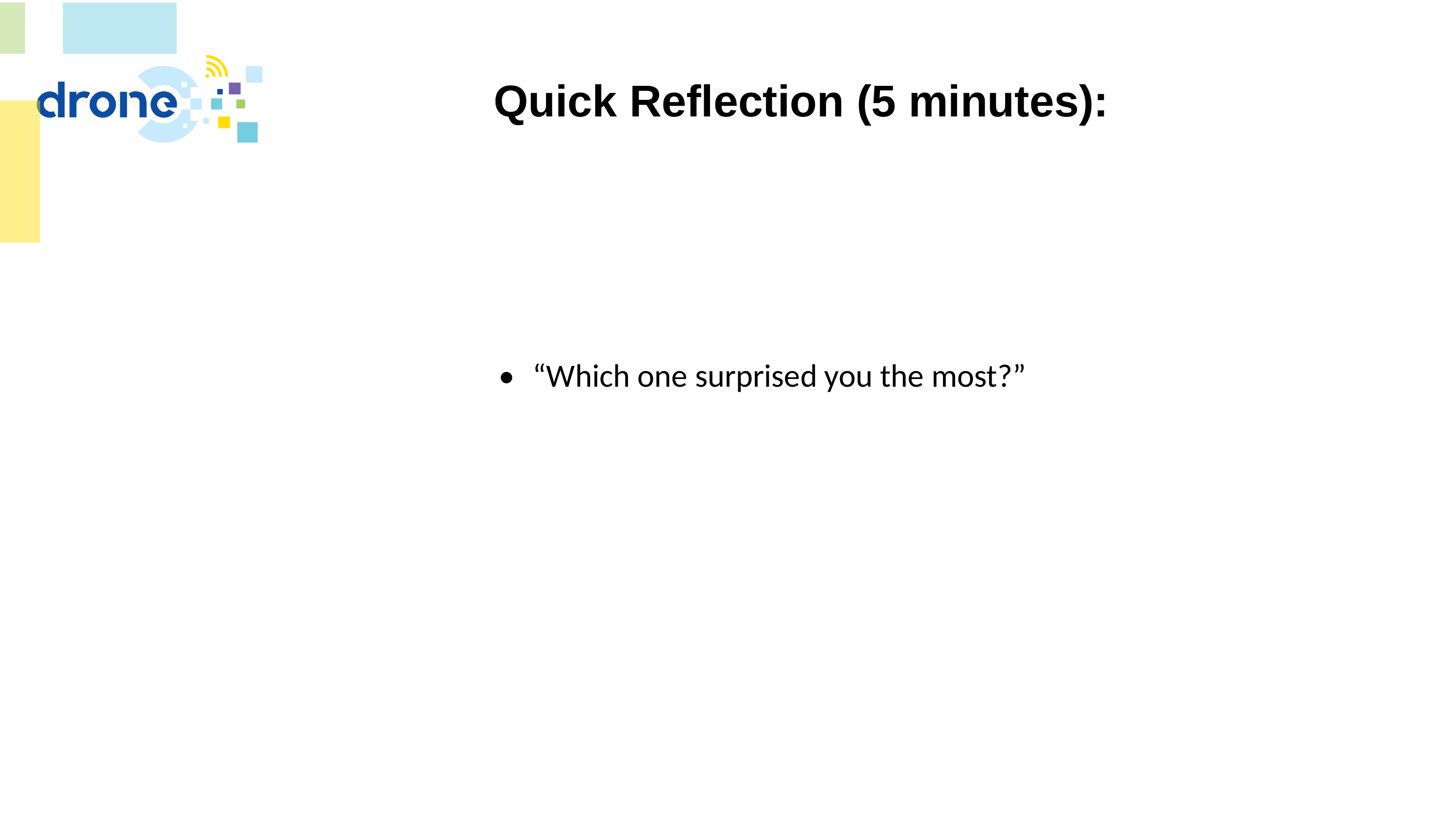

# Quick Reflection (5 minutes):

•	“Which one surprised you the most?”